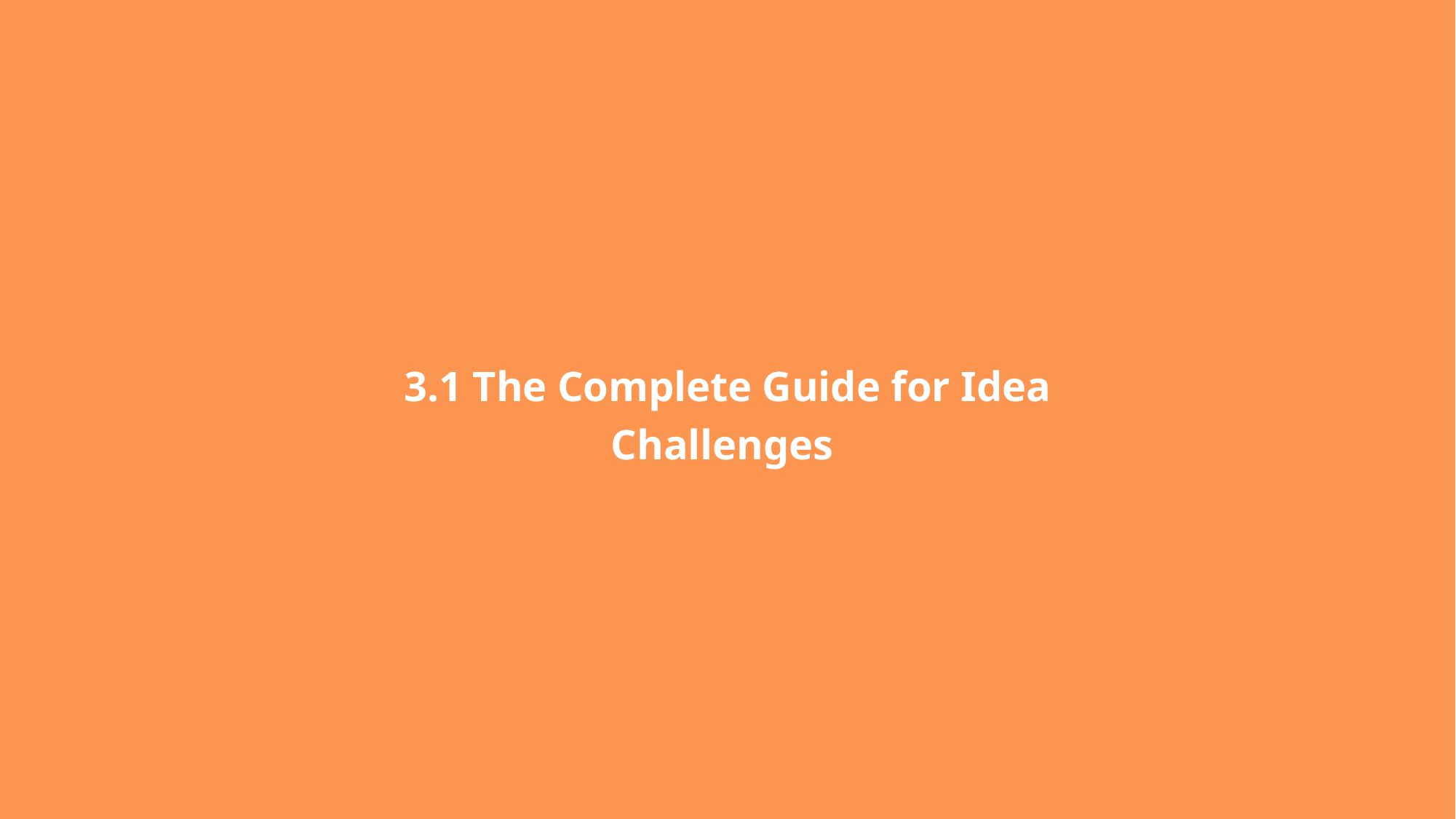

3.1 The Complete Guide for Idea Challenges